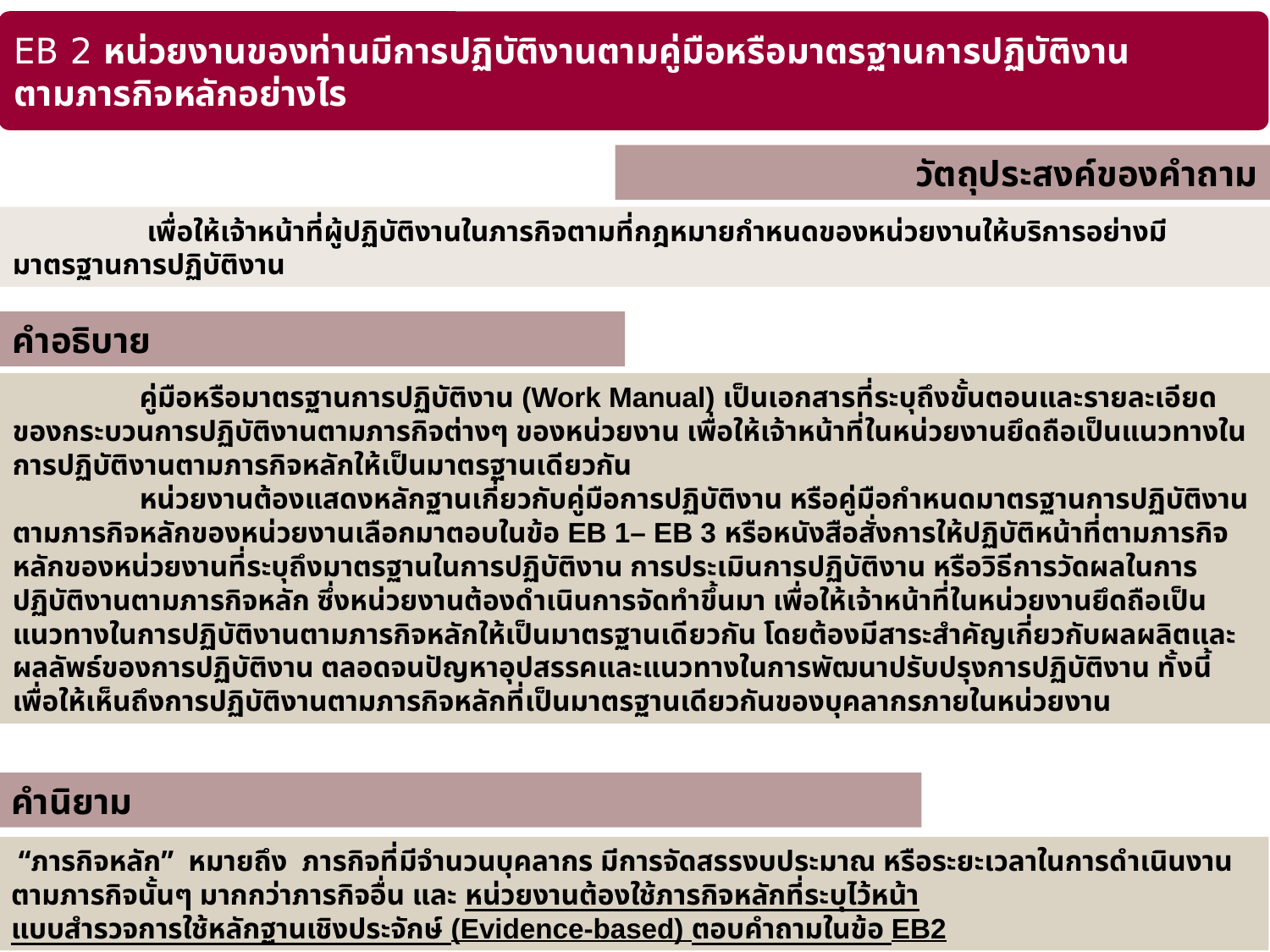

EB 2 หน่วยงานของท่านมีการปฏิบัติงานตามคู่มือหรือมาตรฐานการปฏิบัติงาน
ตามภารกิจหลักอย่างไร
วัตถุประสงค์ของคำถาม
 	 เพื่อให้เจ้าหน้าที่ผู้ปฏิบัติงานในภารกิจตามที่กฎหมายกำหนดของหน่วยงานให้บริการอย่างมีมาตรฐานการปฏิบัติงาน
คำอธิบาย
	คู่มือหรือมาตรฐานการปฏิบัติงาน (Work Manual) เป็นเอกสารที่ระบุถึงขั้นตอนและรายละเอียดของกระบวนการปฏิบัติงานตามภารกิจต่างๆ ของหน่วยงาน เพื่อให้เจ้าหน้าที่ในหน่วยงานยึดถือเป็นแนวทางในการปฏิบัติงานตามภารกิจหลักให้เป็นมาตรฐานเดียวกัน
	หน่วยงานต้องแสดงหลักฐานเกี่ยวกับคู่มือการปฏิบัติงาน หรือคู่มือกำหนดมาตรฐานการปฏิบัติงานตามภารกิจหลักของหน่วยงานเลือกมาตอบในข้อ EB 1– EB 3 หรือหนังสือสั่งการให้ปฏิบัติหน้าที่ตามภารกิจหลักของหน่วยงานที่ระบุถึงมาตรฐานในการปฏิบัติงาน การประเมินการปฏิบัติงาน หรือวิธีการวัดผลในการปฏิบัติงานตามภารกิจหลัก ซึ่งหน่วยงานต้องดำเนินการจัดทำขึ้นมา เพื่อให้เจ้าหน้าที่ในหน่วยงานยึดถือเป็นแนวทางในการปฏิบัติงานตามภารกิจหลักให้เป็นมาตรฐานเดียวกัน โดยต้องมีสาระสำคัญเกี่ยวกับผลผลิตและผลลัพธ์ของการปฏิบัติงาน ตลอดจนปัญหาอุปสรรคและแนวทางในการพัฒนาปรับปรุงการปฏิบัติงาน ทั้งนี้ เพื่อให้เห็นถึงการปฏิบัติงานตามภารกิจหลักที่เป็นมาตรฐานเดียวกันของบุคลากรภายในหน่วยงาน
คำนิยาม
 “ภารกิจหลัก”  หมายถึง  ภารกิจที่มีจำนวนบุคลากร มีการจัดสรรงบประมาณ หรือระยะเวลาในการดำเนินงานตามภารกิจนั้นๆ มากกว่าภารกิจอื่น และ หน่วยงานต้องใช้ภารกิจหลักที่ระบุไว้หน้า
แบบสำรวจการใช้หลักฐานเชิงประจักษ์ (Evidence-based) ตอบคำถามในข้อ EB2